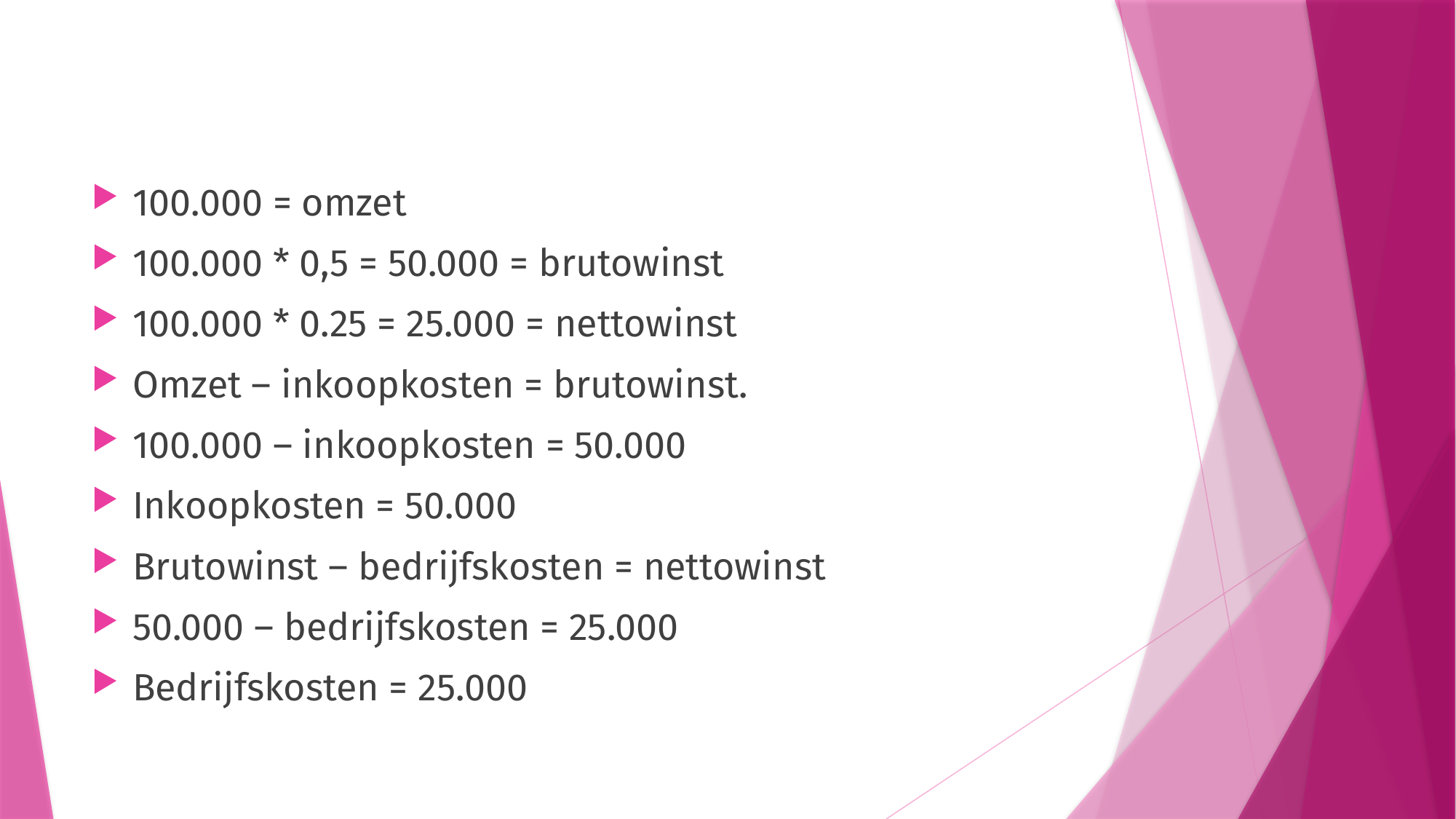

#
100.000 = omzet
100.000 * 0,5 = 50.000 = brutowinst
100.000 * 0.25 = 25.000 = nettowinst
Omzet – inkoopkosten = brutowinst.
100.000 – inkoopkosten = 50.000
Inkoopkosten = 50.000
Brutowinst – bedrijfskosten = nettowinst
50.000 – bedrijfskosten = 25.000
Bedrijfskosten = 25.000